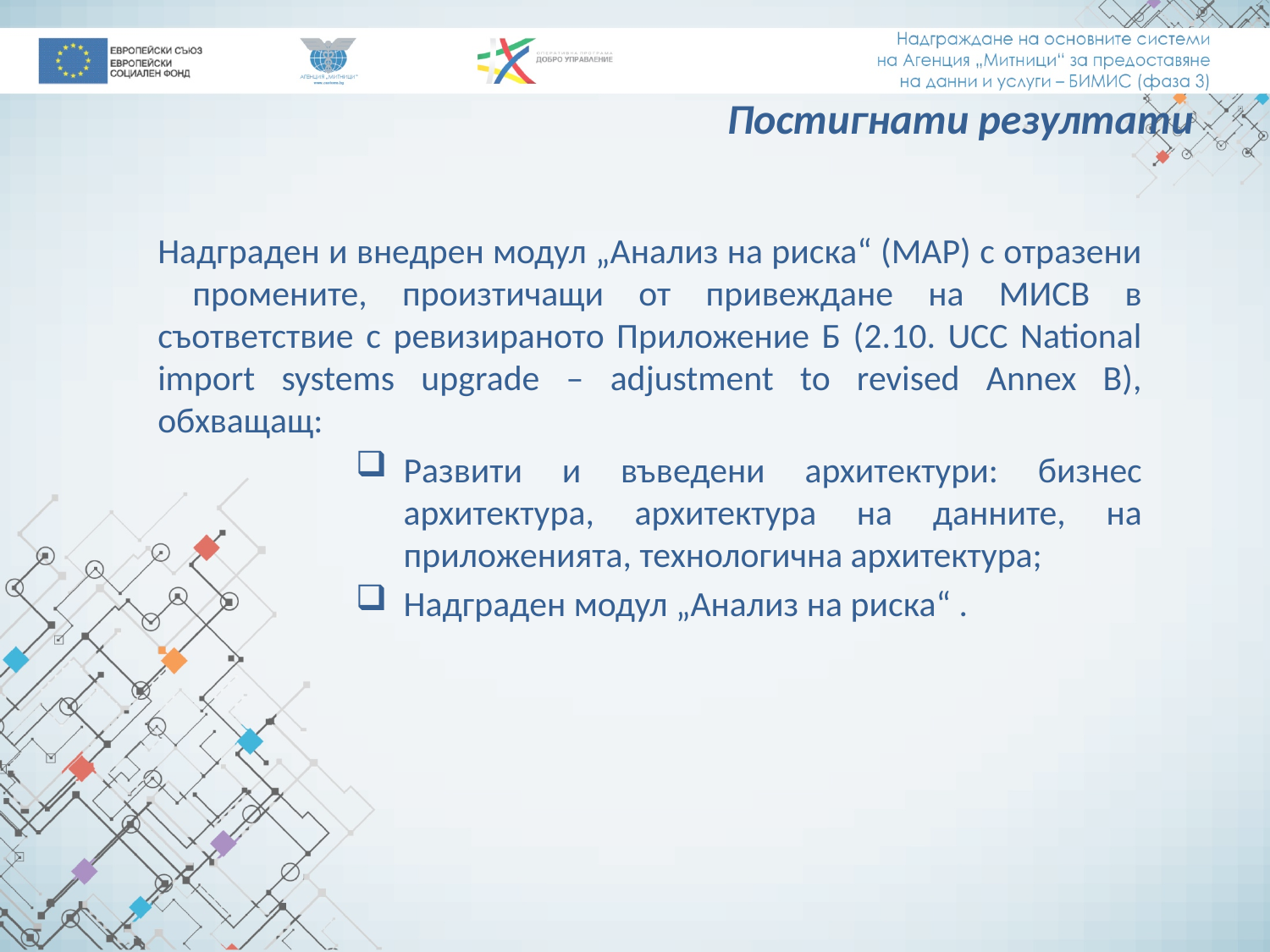

# Постигнати резултати
Надграден и внедрен модул „Анализ на риска“ (МАР) с отразени  промените, произтичащи от привеждане на МИСВ в съответствие с ревизираното Приложение Б (2.10. UCC National import systems upgrade – adjustment to revised Annex B), обхващащ:
Развити и въведени архитектури: бизнес архитектура, архитектура на данните, на приложенията, технологична архитектура;
Надграден модул „Анализ на риска“ .